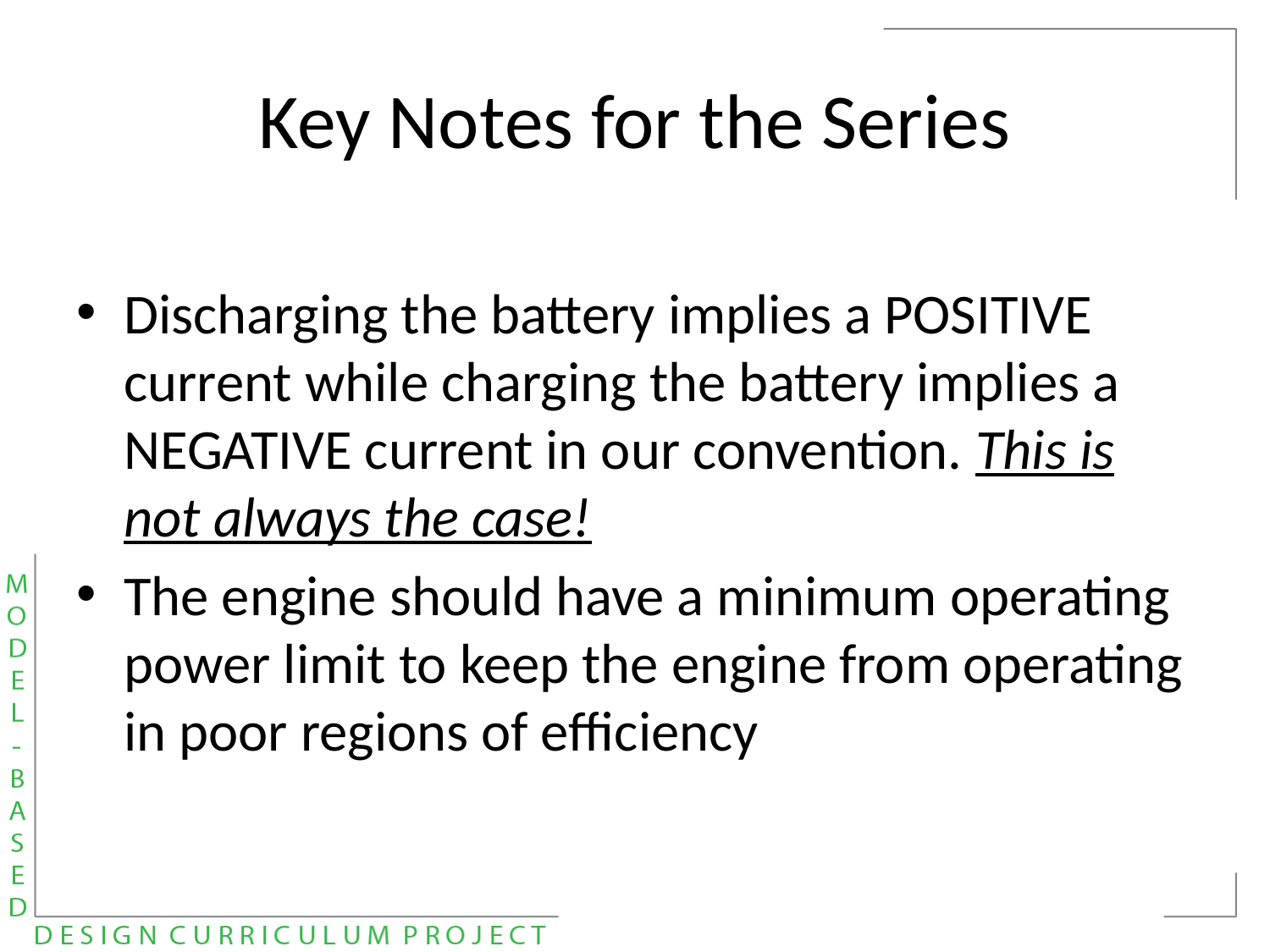

# Key Notes for the Series
Discharging the battery implies a POSITIVE current while charging the battery implies a NEGATIVE current in our convention. This is not always the case!
The engine should have a minimum operating power limit to keep the engine from operating in poor regions of efficiency